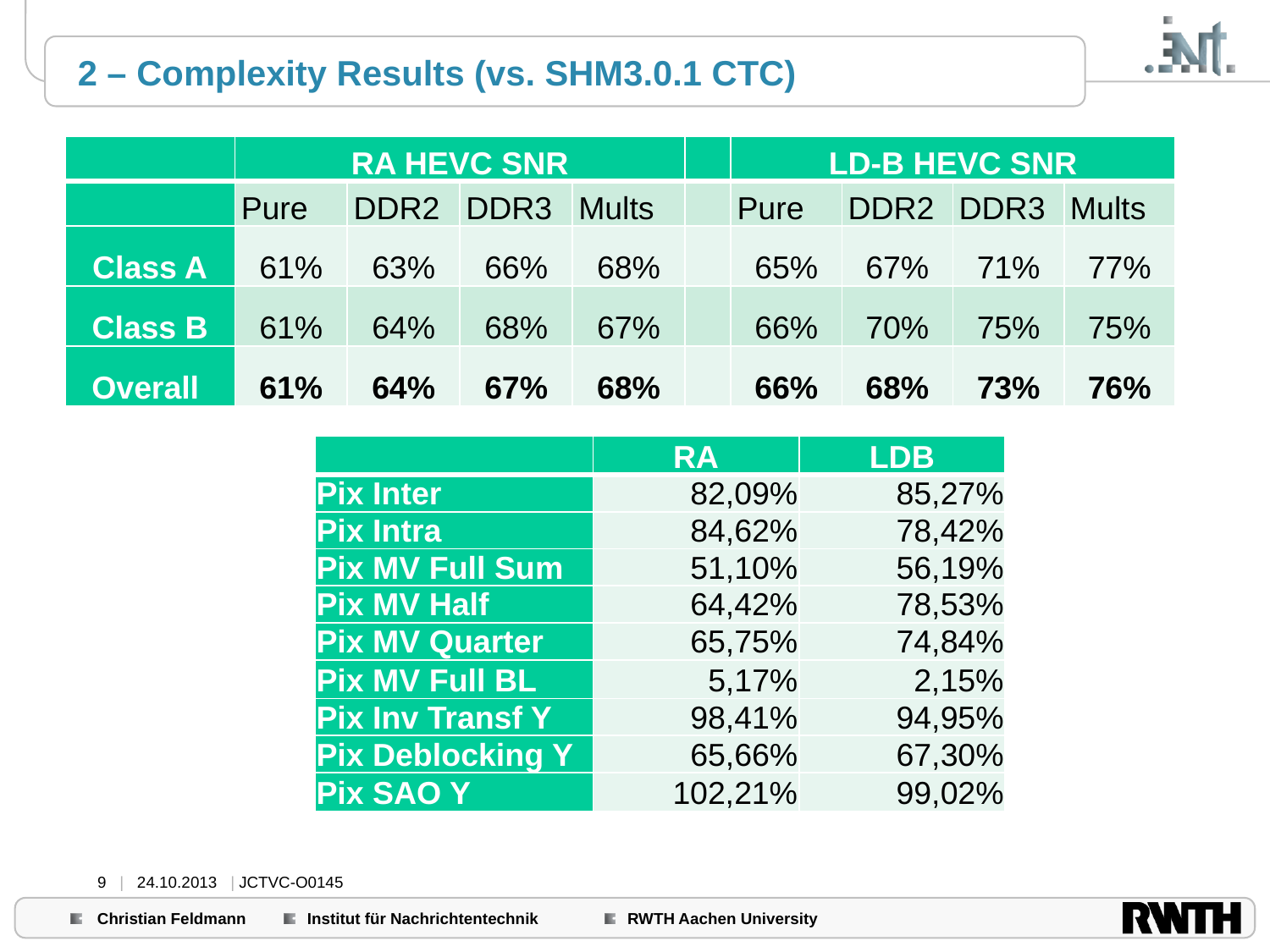

# 2 – Complexity Results (vs. SHM3.0.1 CTC)
|  | RA HEVC SNR |  |  |  |  | LD-B HEVC SNR |  |  |  |
| --- | --- | --- | --- | --- | --- | --- | --- | --- | --- |
|  | Pure | DDR2 | DDR3 | Mults |  | Pure | DDR2 | DDR3 | Mults |
| Class A | 61% | 63% | 66% | 68% |  | 65% | 67% | 71% | 77% |
| Class B | 61% | 64% | 68% | 67% |  | 66% | 70% | 75% | 75% |
| Overall | 61% | 64% | 67% | 68% |  | 66% | 68% | 73% | 76% |
|  | RA | LDB |
| --- | --- | --- |
| Pix Inter | 82,09% | 85,27% |
| Pix Intra | 84,62% | 78,42% |
| Pix MV Full Sum | 51,10% | 56,19% |
| Pix MV Half | 64,42% | 78,53% |
| Pix MV Quarter | 65,75% | 74,84% |
| Pix MV Full BL | 5,17% | 2,15% |
| Pix Inv Transf Y | 98,41% | 94,95% |
| Pix Deblocking Y | 65,66% | 67,30% |
| Pix SAO Y | 102,21% | 99,02% |
9   |   24.10.2013   | JCTVC-O0145